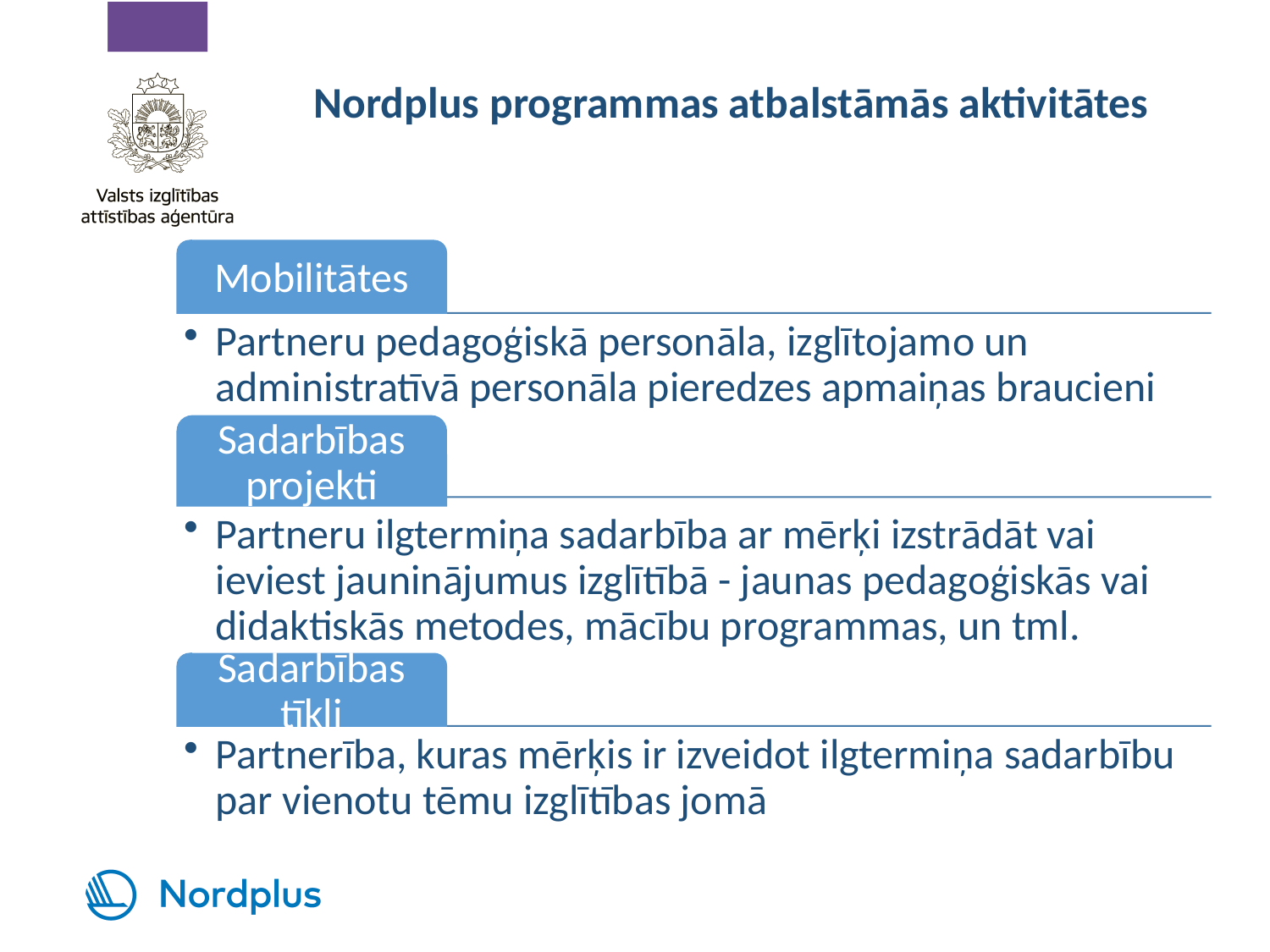

# Nordplus programmas atbalstāmās aktivitātes

Mobilitātes
Partneru pedagoģiskā personāla, izglītojamo un administratīvā personāla pieredzes apmaiņas braucieni starp u

Sadarbības projekti
Partneru ilgtermiņa sadarbība ar mērķi izstrādāt vai ieviest jauninājumus izglītībā - jaunas pedagoģiskās vai didaktiskās metodes, mācību programmas, un tml.

Sadarbības tīkli
Partnerība, kuras mērķis ir izveidot ilgtermiņa sadarbību par vienotu tēmu izglītības jomā